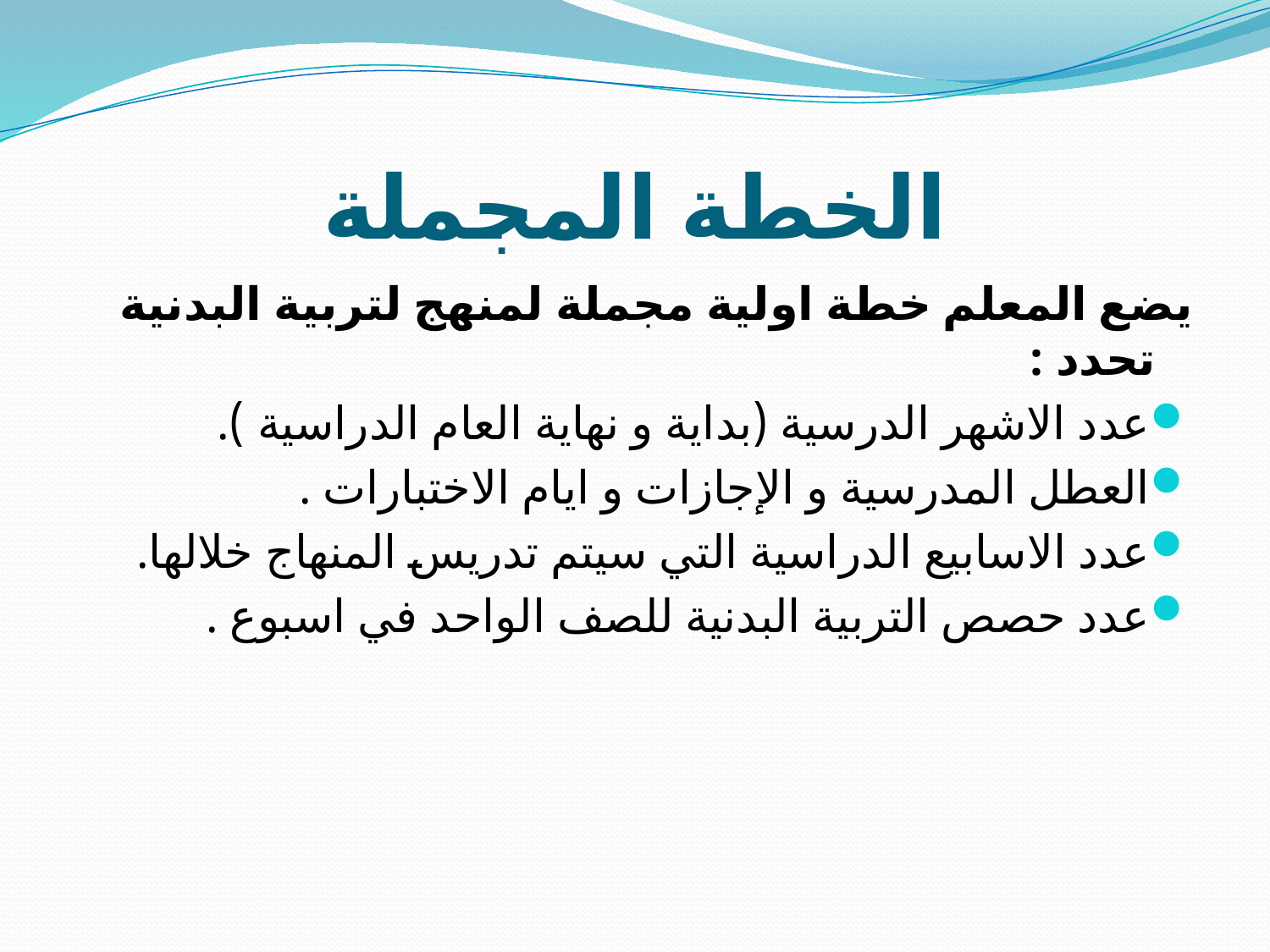

# الخطة المجملة
يضع المعلم خطة اولية مجملة لمنهج لتربية البدنية تحدد :
عدد الاشهر الدرسية (بداية و نهاية العام الدراسية ).
العطل المدرسية و الإجازات و ايام الاختبارات .
عدد الاسابيع الدراسية التي سيتم تدريس المنهاج خلالها.
عدد حصص التربية البدنية للصف الواحد في اسبوع .